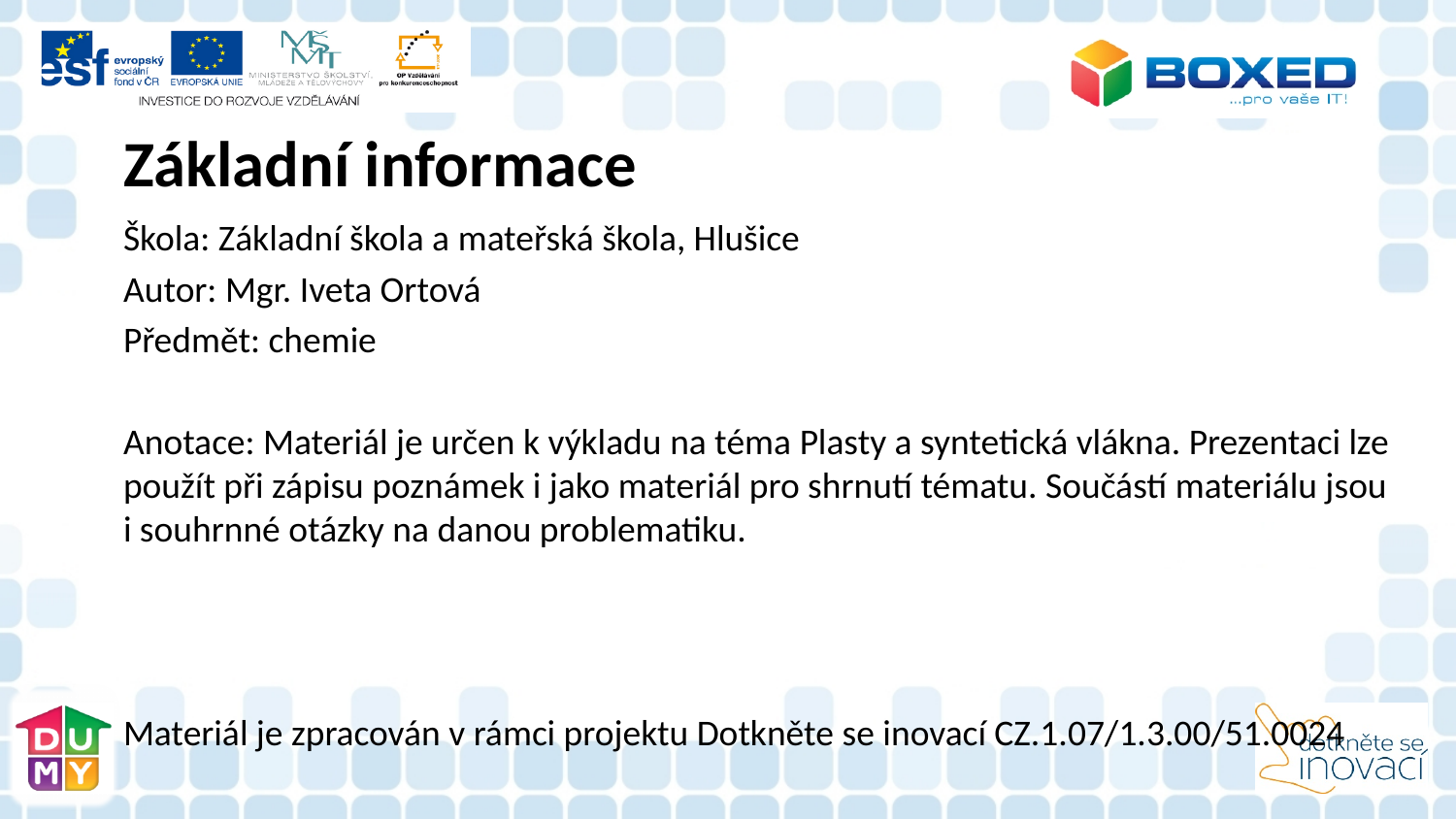

Základní informace
Škola: Základní škola a mateřská škola, Hlušice
Autor: Mgr. Iveta Ortová
Předmět: chemie

Anotace: Materiál je určen k výkladu na téma Plasty a syntetická vlákna. Prezentaci lze použít při zápisu poznámek i jako materiál pro shrnutí tématu. Součástí materiálu jsou i souhrnné otázky na danou problematiku.

Materiál je zpracován v rámci projektu Dotkněte se inovací CZ.1.07/1.3.00/51.0024